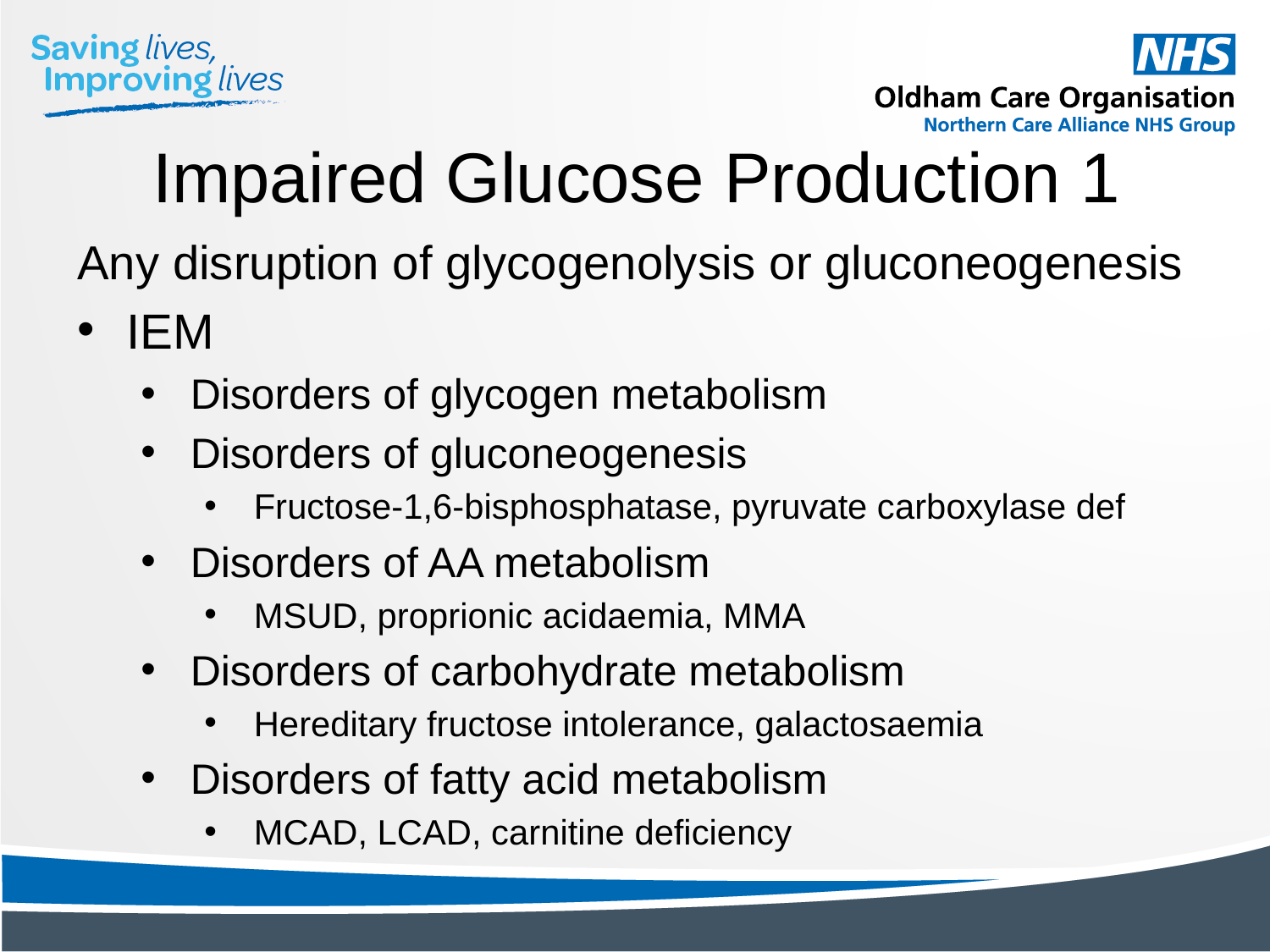

# Impaired Glucose Production 1
Any disruption of glycogenolysis or gluconeogenesis
IEM
Disorders of glycogen metabolism
Disorders of gluconeogenesis
Fructose-1,6-bisphosphatase, pyruvate carboxylase def
Disorders of AA metabolism
MSUD, proprionic acidaemia, MMA
Disorders of carbohydrate metabolism
Hereditary fructose intolerance, galactosaemia
Disorders of fatty acid metabolism
MCAD, LCAD, carnitine deficiency